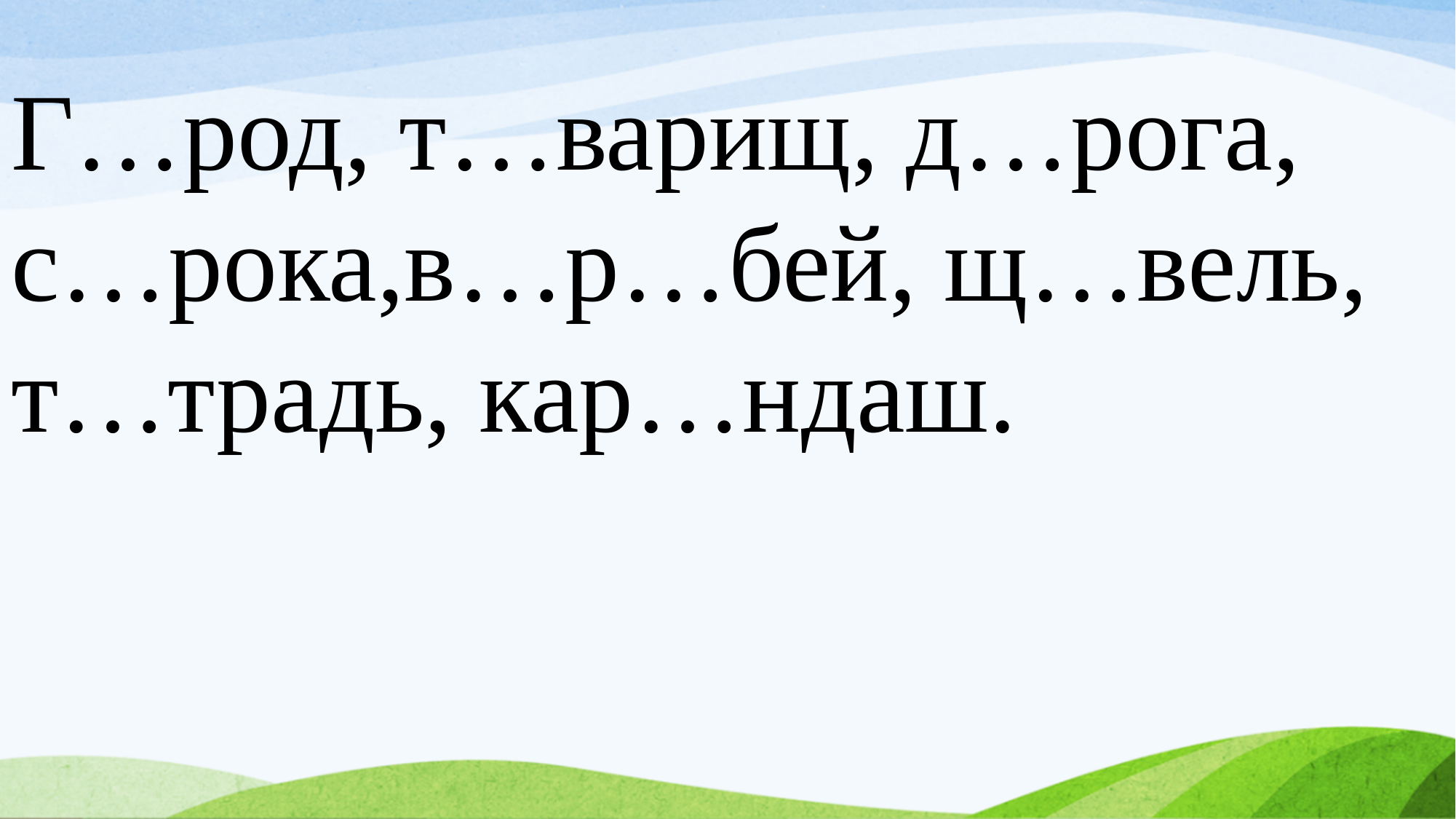

Г…род, т…варищ, д…рога, с…рока,в…р…бей, щ…вель, т…традь, кар…ндаш.